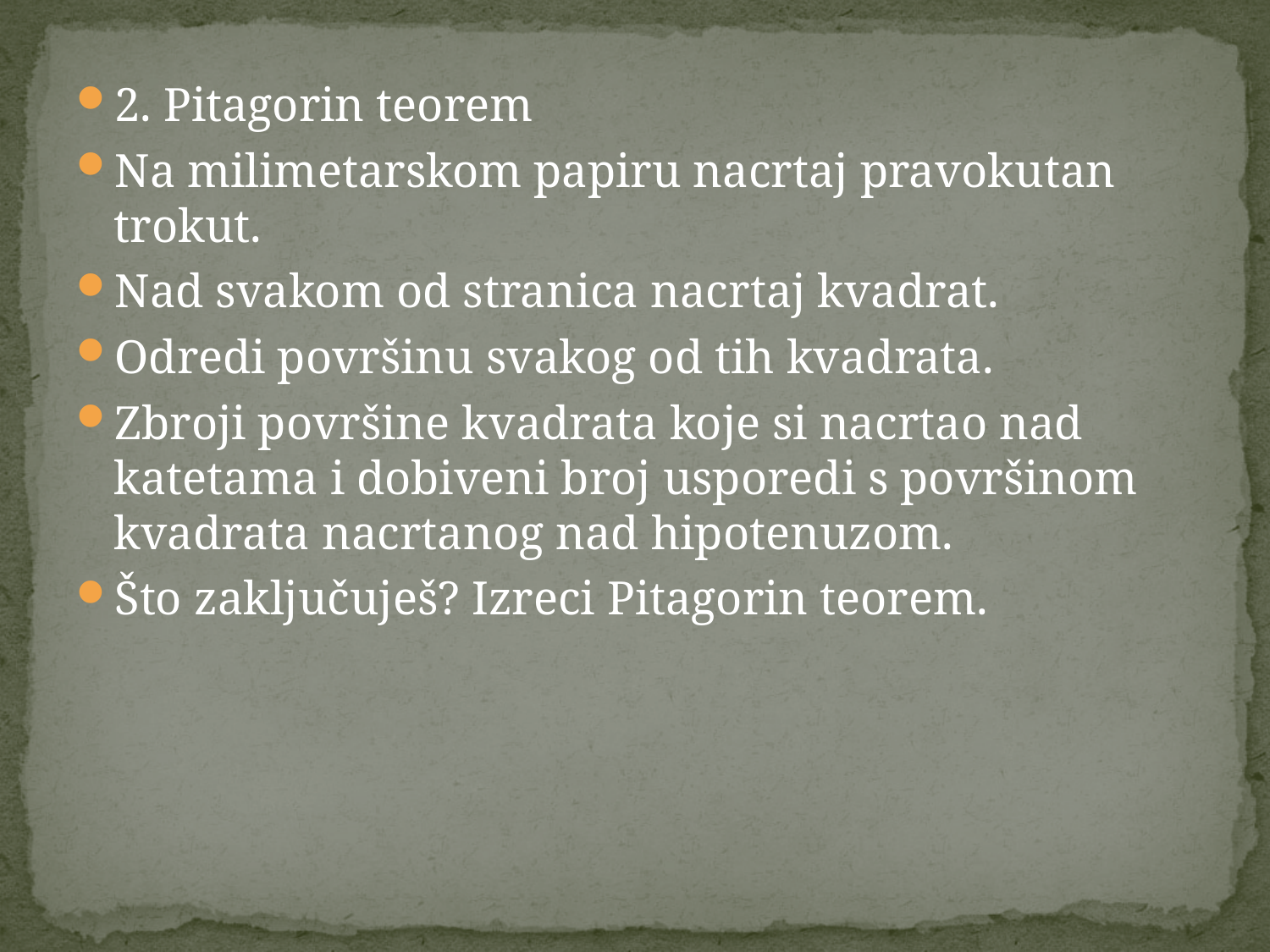

2. Pitagorin teorem
Na milimetarskom papiru nacrtaj pravokutan trokut.
Nad svakom od stranica nacrtaj kvadrat.
Odredi površinu svakog od tih kvadrata.
Zbroji površine kvadrata koje si nacrtao nad katetama i dobiveni broj usporedi s površinom kvadrata nacrtanog nad hipotenuzom.
Što zaključuješ? Izreci Pitagorin teorem.